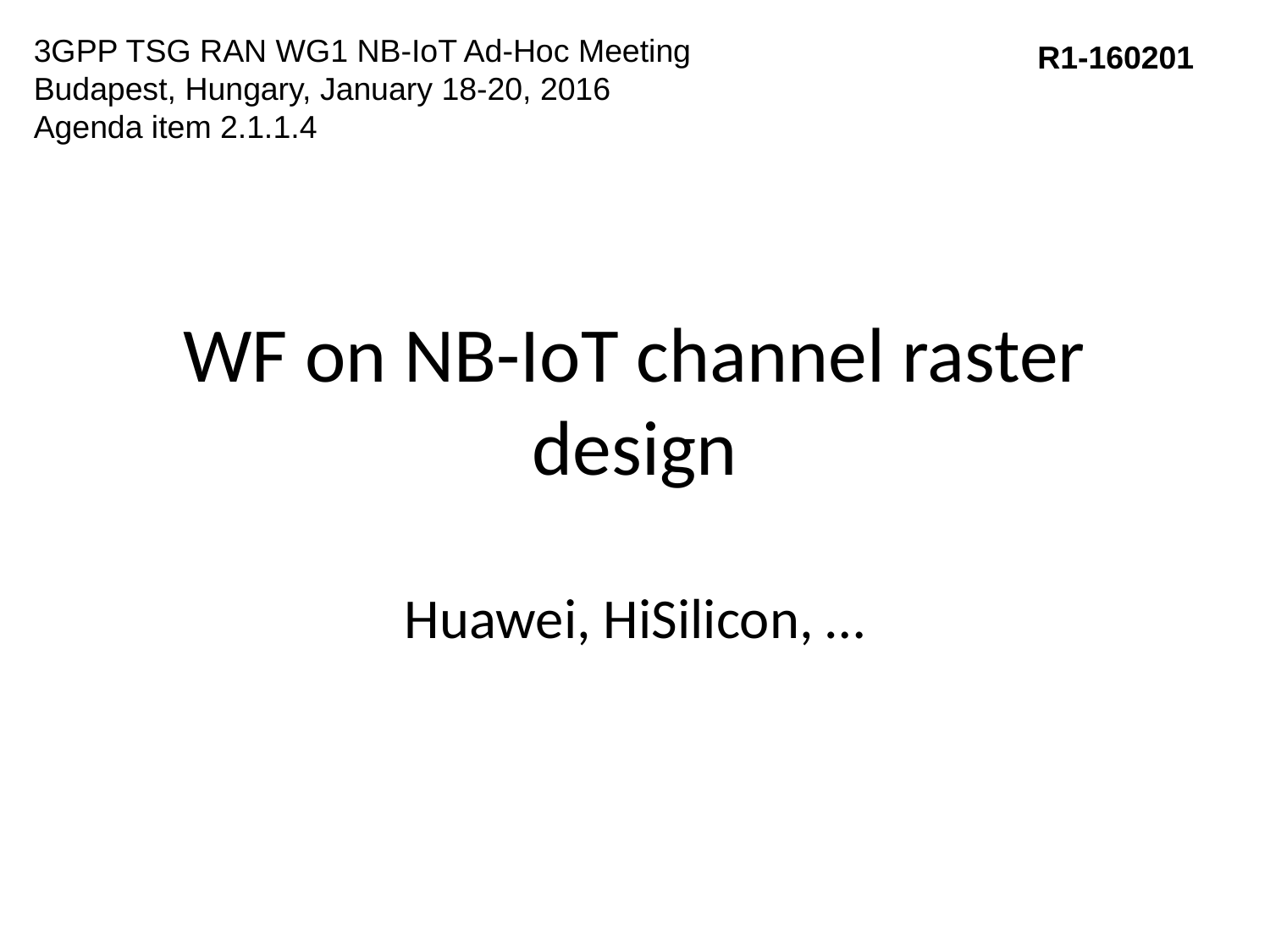

3GPP TSG RAN WG1 NB-IoT Ad-Hoc Meeting
Budapest, Hungary, January 18-20, 2016
Agenda item 2.1.1.4
R1-160201
# WF on NB-IoT channel raster design
Huawei, HiSilicon, …